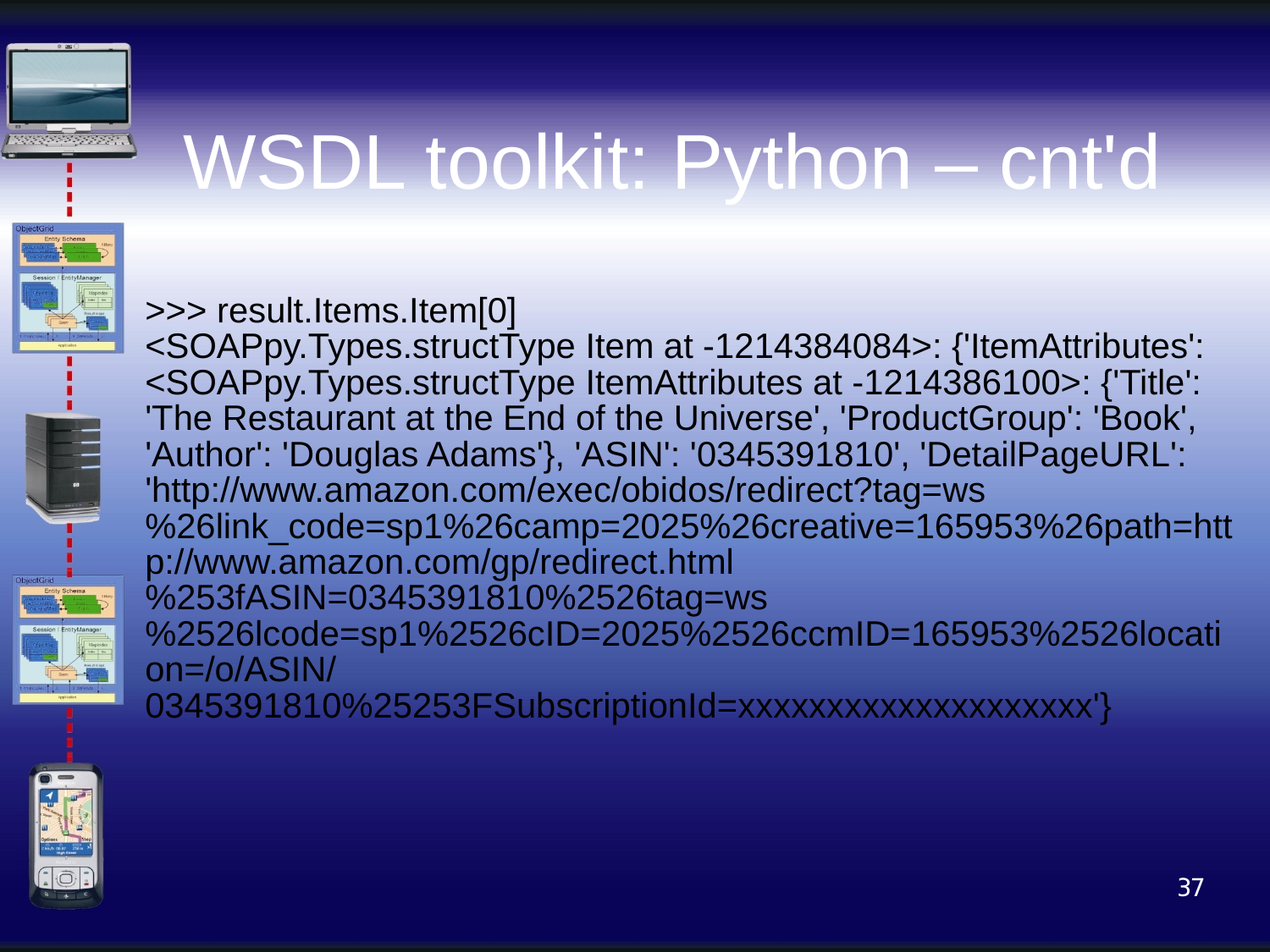

# WSDL toolkit: Python – cnt'd
>>> result.Items.Item[0]
<SOAPpy.Types.structType Item at -1214384084>: {'ItemAttributes': <SOAPpy.Types.structType ItemAttributes at -1214386100>: {'Title': 'The Restaurant at the End of the Universe', 'ProductGroup': 'Book', 'Author': 'Douglas Adams'}, 'ASIN': '0345391810', 'DetailPageURL': 'http://www.amazon.com/exec/obidos/redirect?tag=ws%26link_code=sp1%26camp=2025%26creative=165953%26path=http://www.amazon.com/gp/redirect.html%253fASIN=0345391810%2526tag=ws%2526lcode=sp1%2526cID=2025%2526ccmID=165953%2526location=/o/ASIN/0345391810%25253FSubscriptionId=xxxxxxxxxxxxxxxxxxxx'}